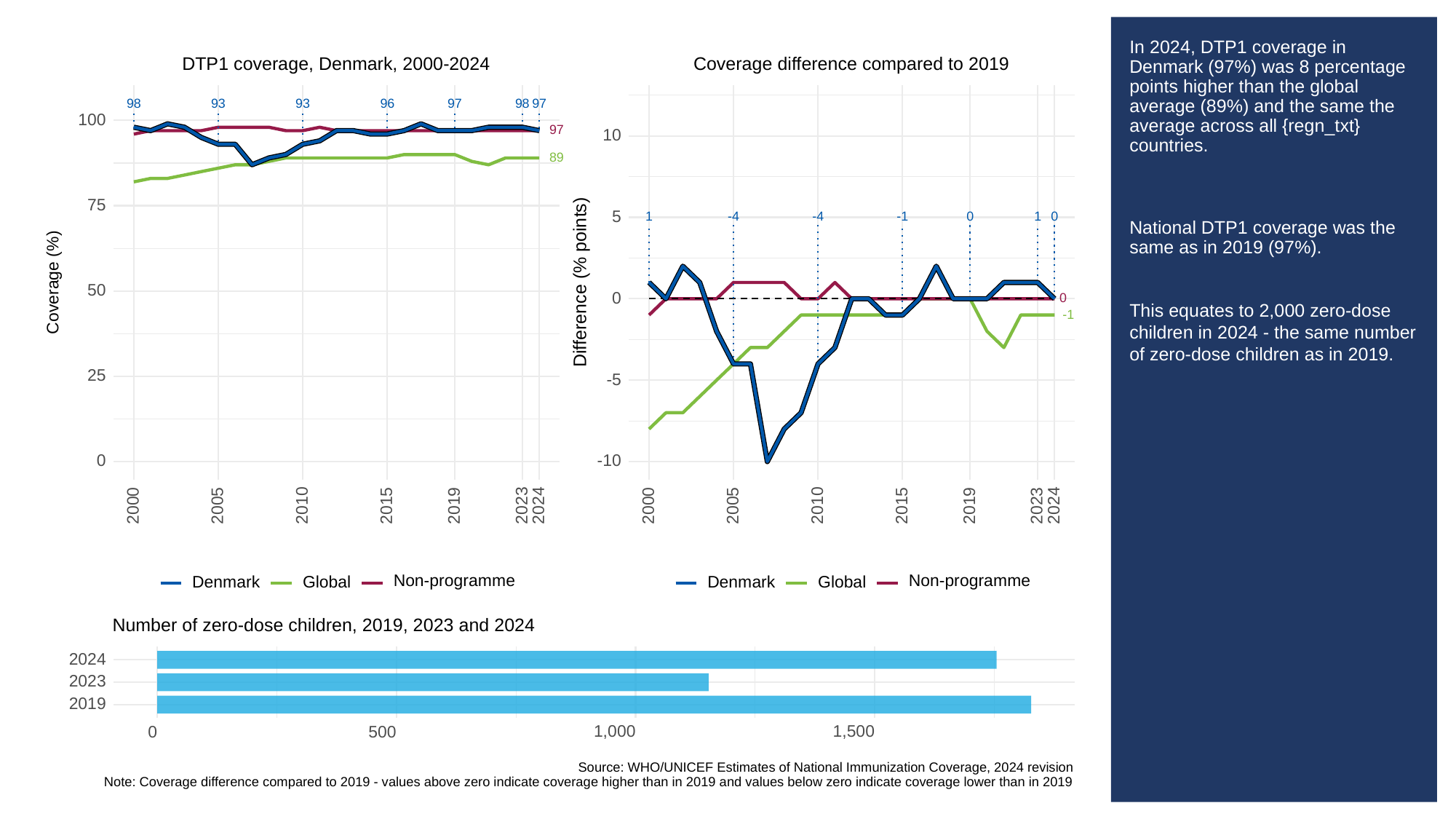

# In 2024, DTP1 coverage in Denmark (97%) was 8 percentage points higher than the global average (89%) and the same the average across all {regn_txt} countries.

National DTP1 coverage was the same as in 2019 (97%).

This equates to 2,000 zero-dose children in 2024 - the same number of zero-dose children as in 2019.

Coverage difference compared to 2019
DTP1 coverage, Denmark, 2000-2024

93
93
98
96
97
98
97

100

97

10

89

75

5
0
0
1
-1
1
-4
-4

Difference (% points)
Coverage (%)

50

0
0

-1

25
-5

0
-10

2023
2023
2000
2005
2010
2015
2019
2024
2000
2005
2010
2015
2019
2024
Non-programme
Non-programme
Global
Global
Denmark
Denmark

Number of zero-dose children, 2019, 2023 and 2024

2024

2023

2019

1,000
1,500
0
500
Source: WHO/UNICEF Estimates of National Immunization Coverage, 2024 revision
Note: Coverage difference compared to 2019 - values above zero indicate coverage higher than in 2019 and values below zero indicate coverage lower than in 2019